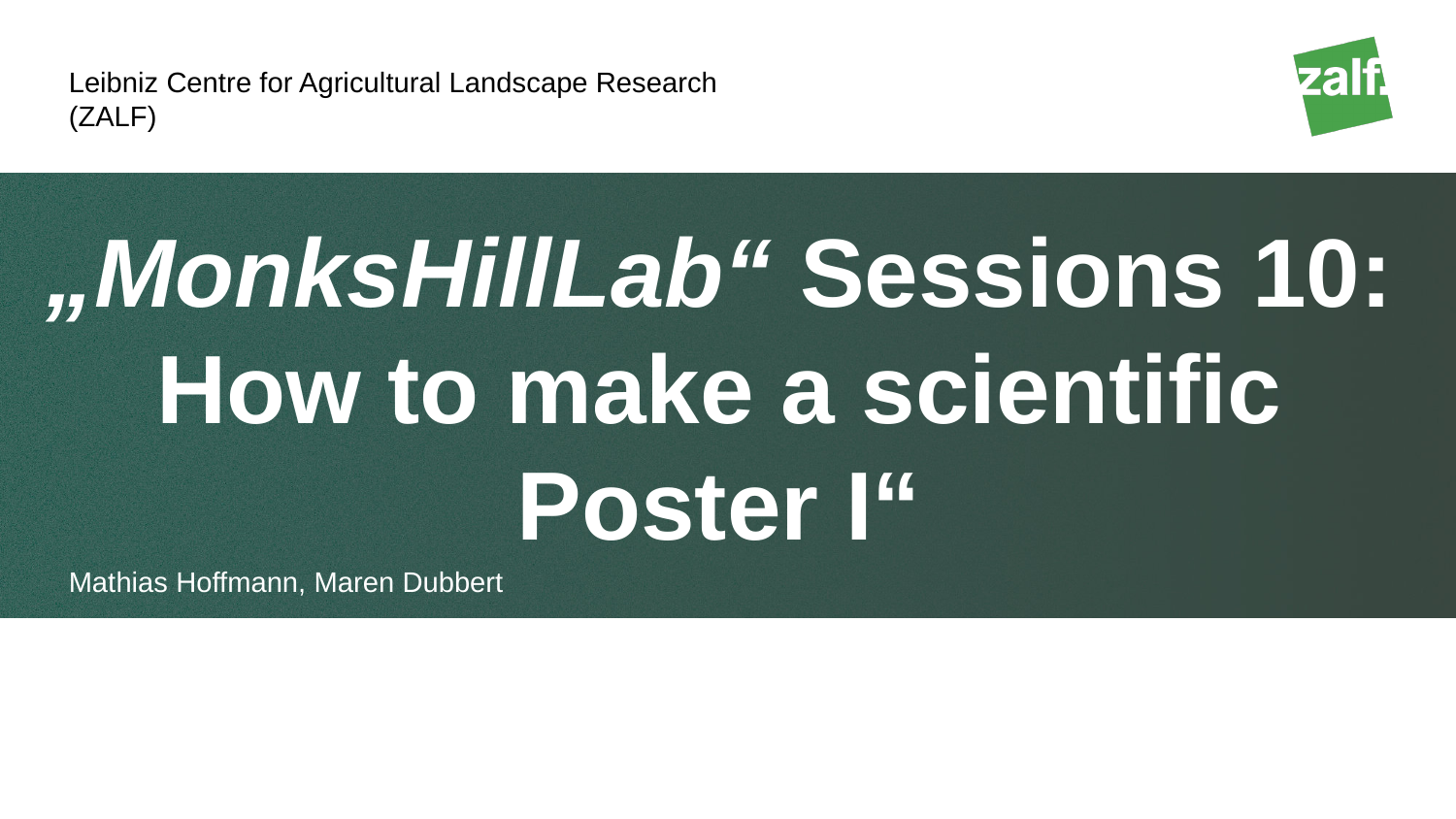

„MonksHillLab“ Sessions 10: How to make a scientific Poster I“
Mathias Hoffmann, Maren Dubbert